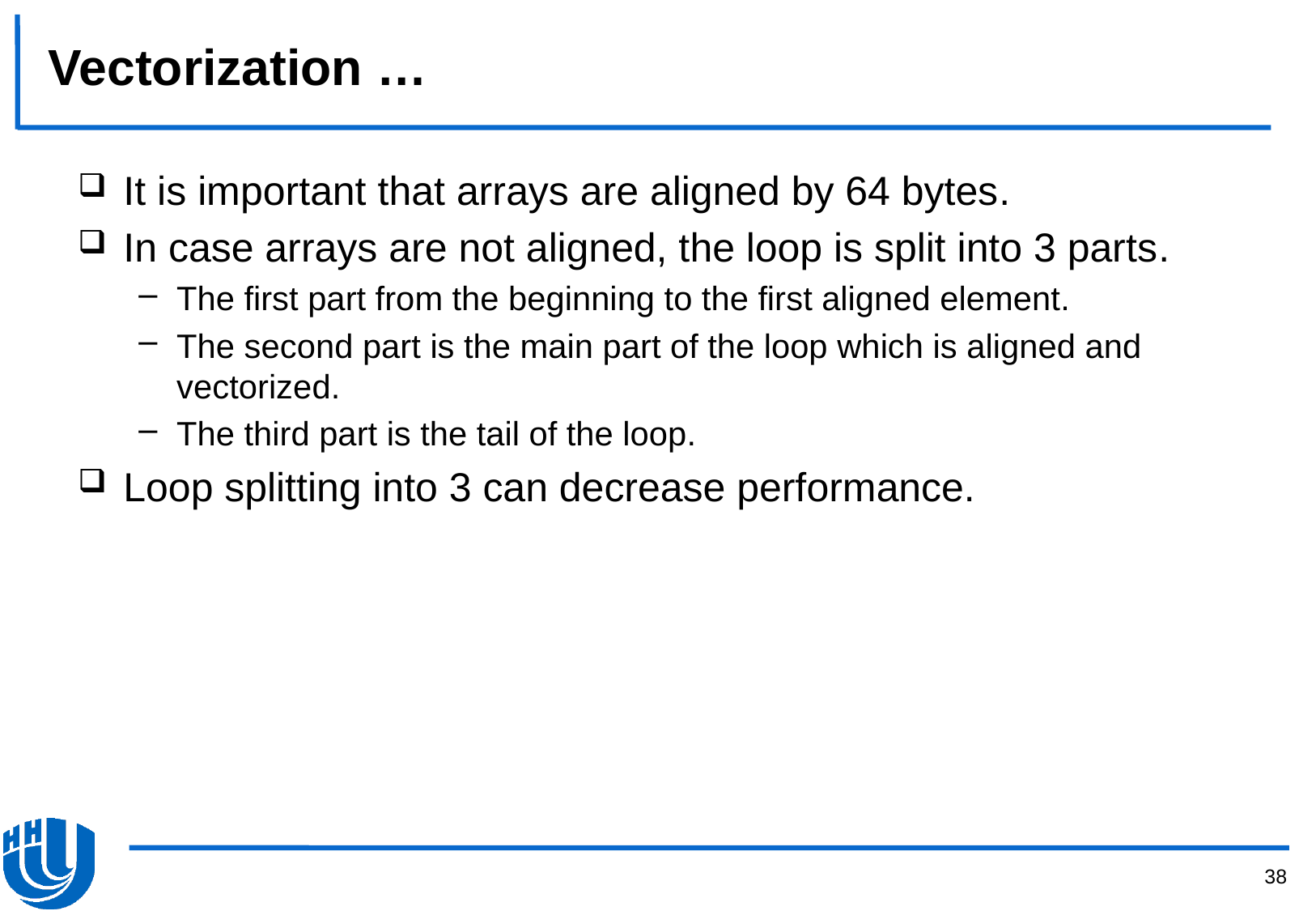

# Vectorization …
It is important that arrays are aligned by 64 bytes.
In case arrays are not aligned, the loop is split into 3 parts.
The first part from the beginning to the first aligned element.
The second part is the main part of the loop which is aligned and vectorized.
The third part is the tail of the loop.
Loop splitting into 3 can decrease performance.